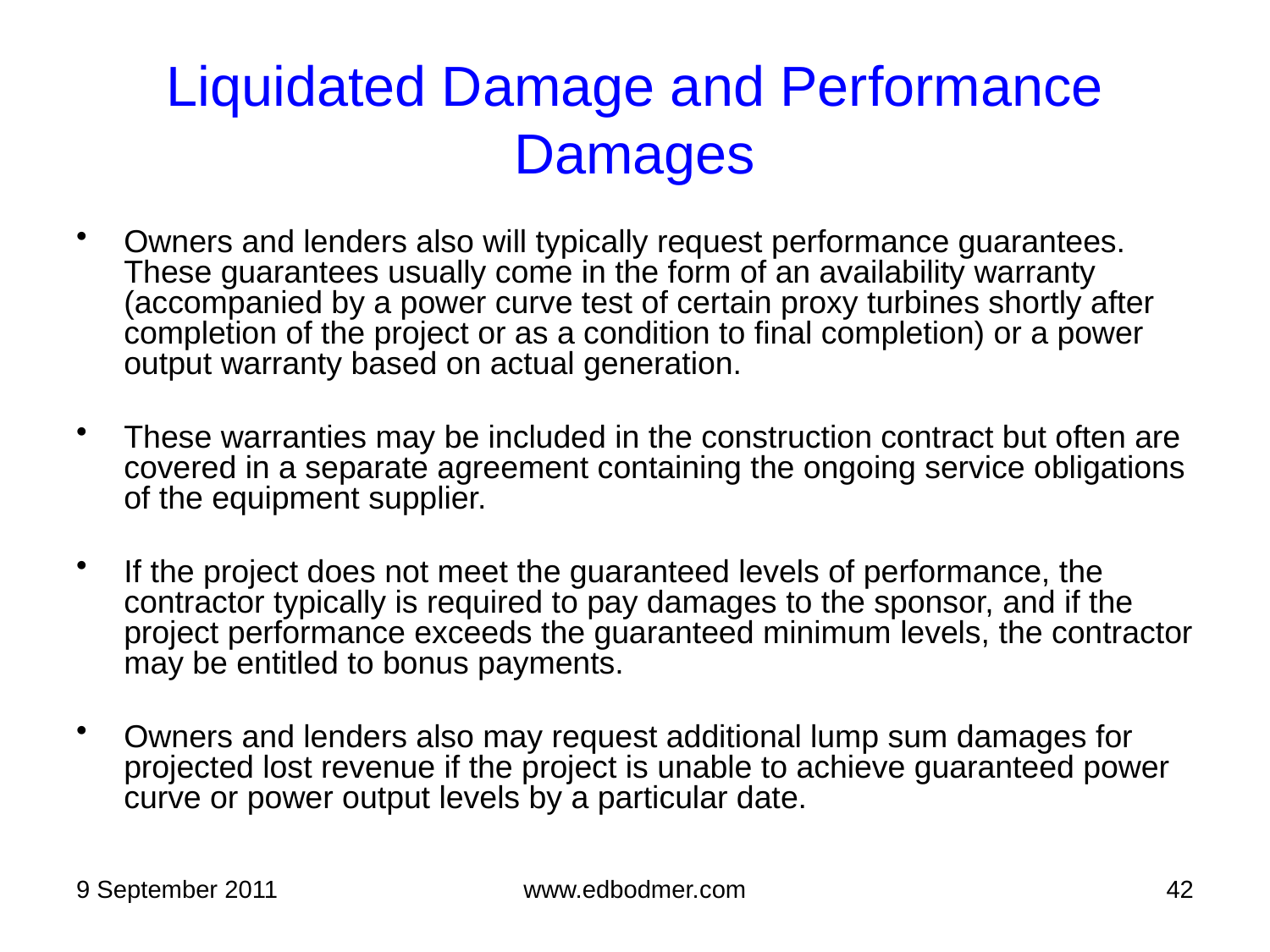

Liquidated Damage and Performance Damages
Owners and lenders also will typically request performance guarantees. These guarantees usually come in the form of an availability warranty (accompanied by a power curve test of certain proxy turbines shortly after completion of the project or as a condition to final completion) or a power output warranty based on actual generation.

These warranties may be included in the construction contract but often are covered in a separate agreement containing the ongoing service obligations of the equipment supplier.

If the project does not meet the guaranteed levels of performance, the contractor typically is required to pay damages to the sponsor, and if the project performance exceeds the guaranteed minimum levels, the contractor may be entitled to bonus payments.

Owners and lenders also may request additional lump sum damages for projected lost revenue if the project is unable to achieve guaranteed power curve or power output levels by a particular date.
9 September 2011
www.edbodmer.com
42